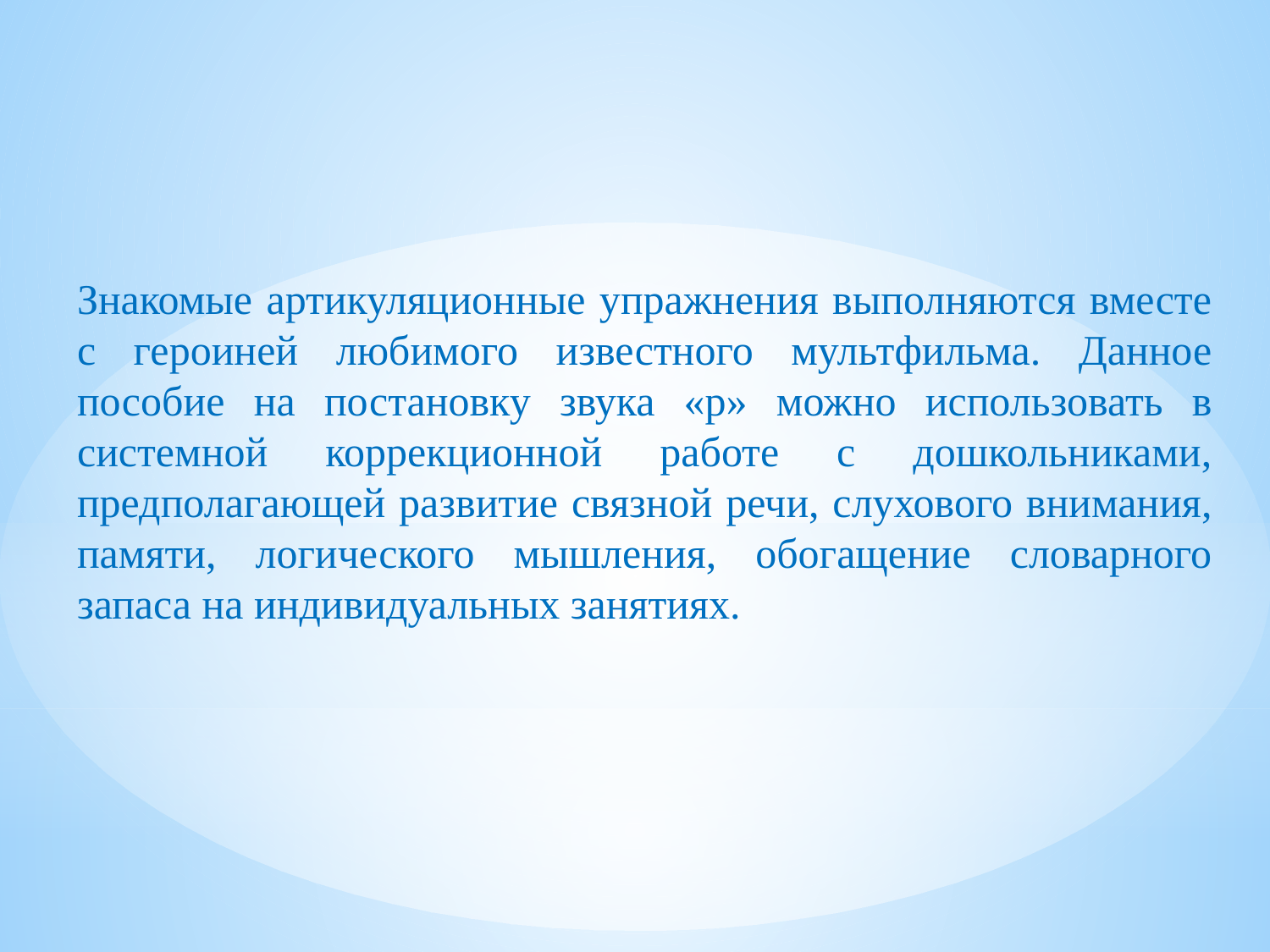

Знакомые артикуляционные упражнения выполняются вместе с героиней любимого известного мультфильма. Данное пособие на постановку звука «р» можно использовать в системной коррекционной работе с дошкольниками, предполагающей развитие связной речи, слухового внимания, памяти, логического мышления, обогащение словарного запаса на индивидуальных занятиях.